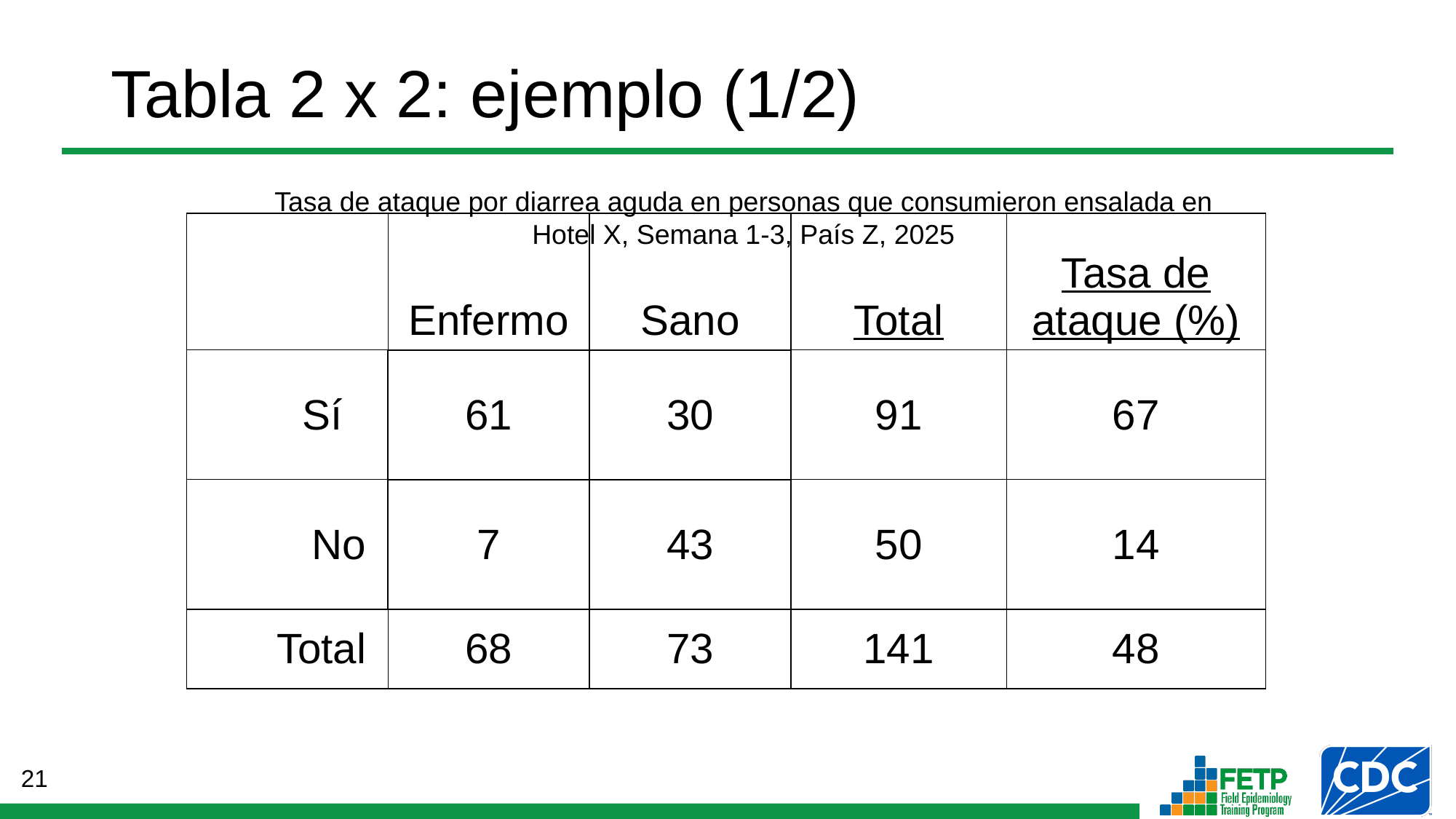

# Tabla 2 x 2: ejemplo (1/2)
Tasa de ataque por diarrea aguda en personas que consumieron ensalada en Hotel X, Semana 1-3, País Z, 2025
|  | Enfermo | Sano | Total | Tasa de ataque (%) |
| --- | --- | --- | --- | --- |
| Sí | 61 | 30 | 91 | 67 |
| No | 7 | 43 | 50 | 14 |
| Total | 68 | 73 | 141 | 48 |